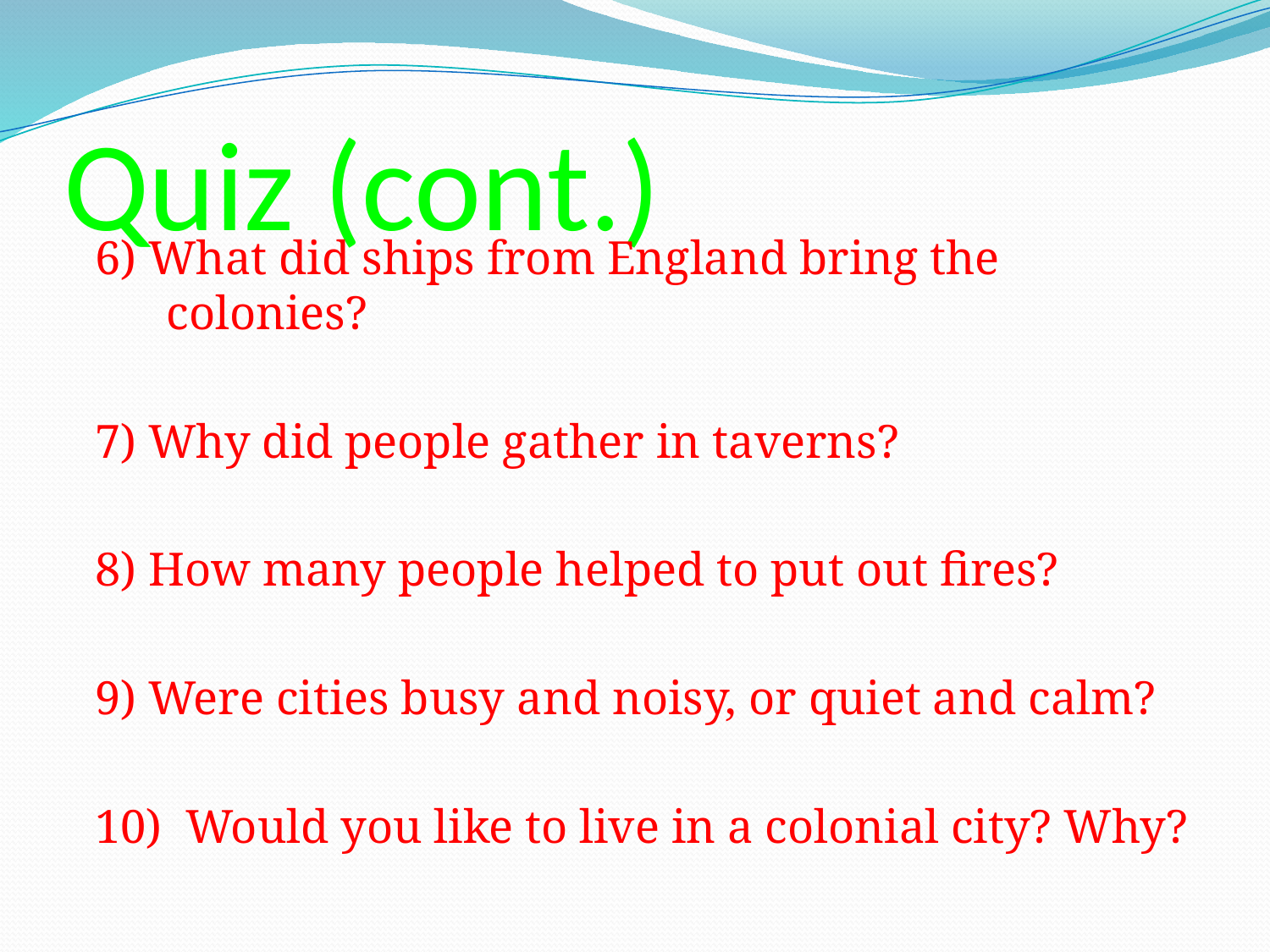

# Quiz (cont.)
6) What did ships from England bring the colonies?

7) Why did people gather in taverns?

8) How many people helped to put out fires?

9) Were cities busy and noisy, or quiet and calm?

10)  Would you like to live in a colonial city? Why?